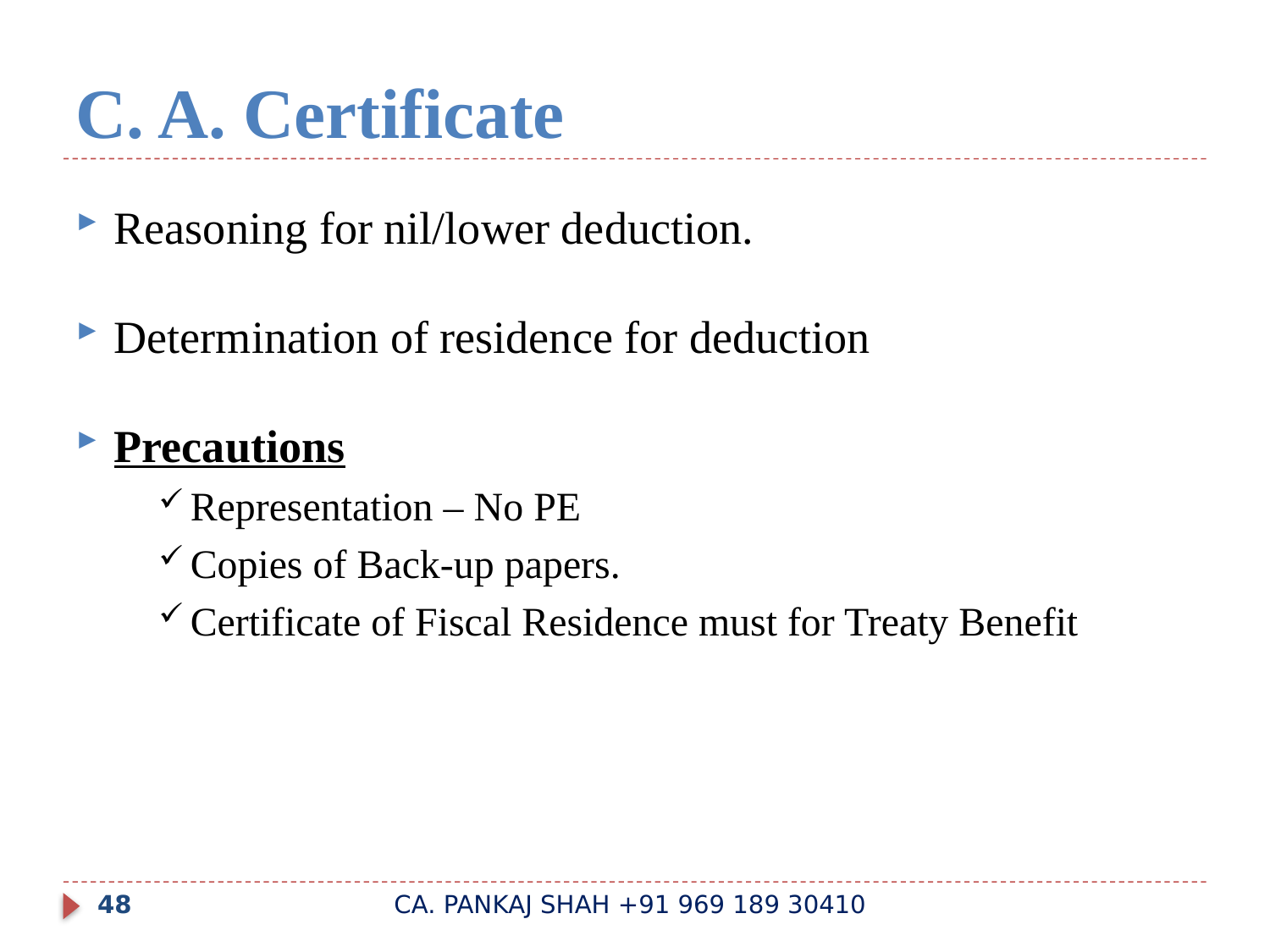

# C. A. Certificate
Reasoning for nil/lower deduction.

Determination of residence for deduction

Precautions
Representation – No PE
Copies of Back-up papers.
Certificate of Fiscal Residence must for Treaty Benefit
48
CA. PANKAJ SHAH +91 969 189 30410